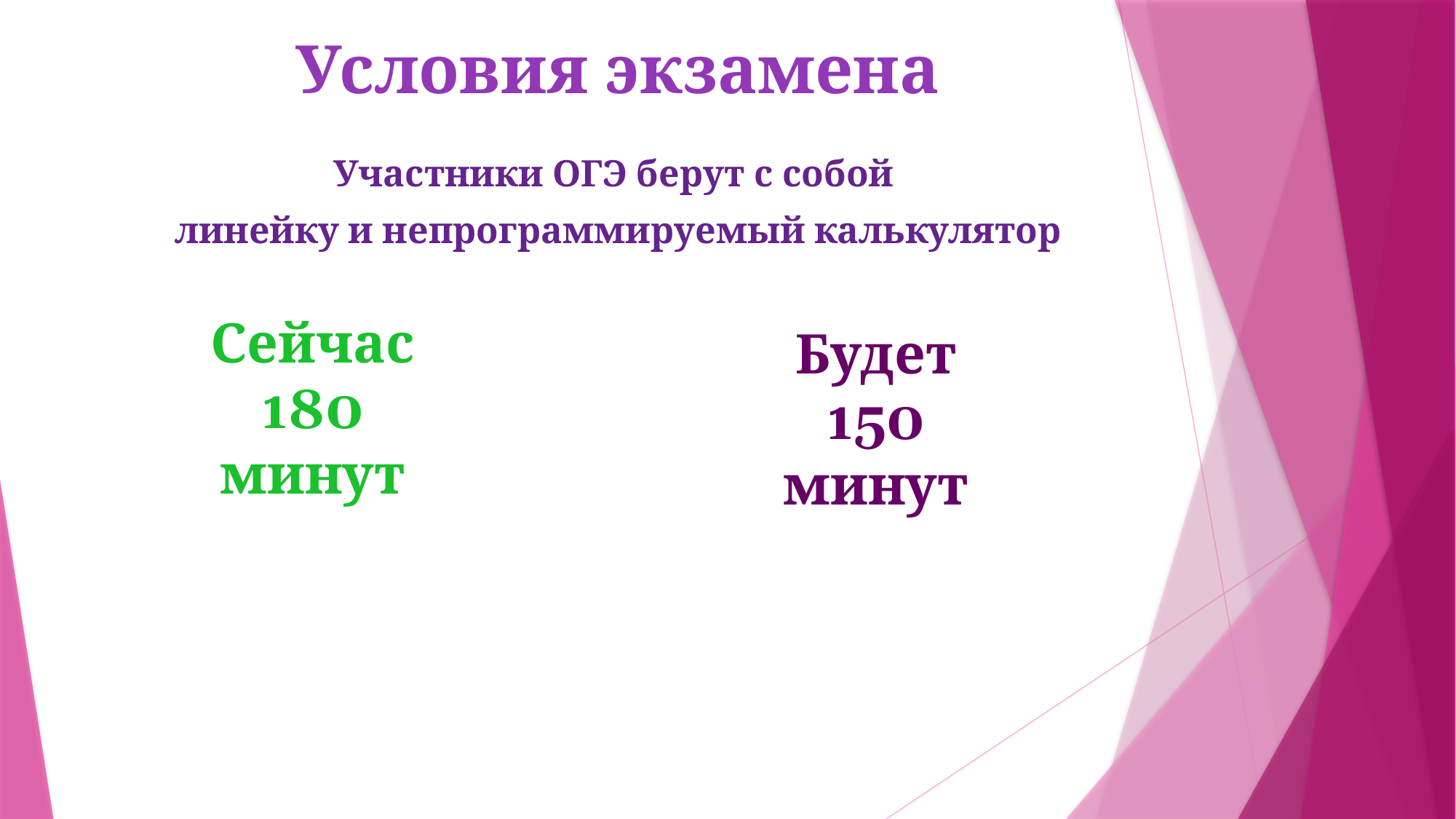

Условия экзамена
Участники ОГЭ берут с собой
линейку и непрограммируемый калькулятор

Сейчас
180 минут

Будет
150 минут